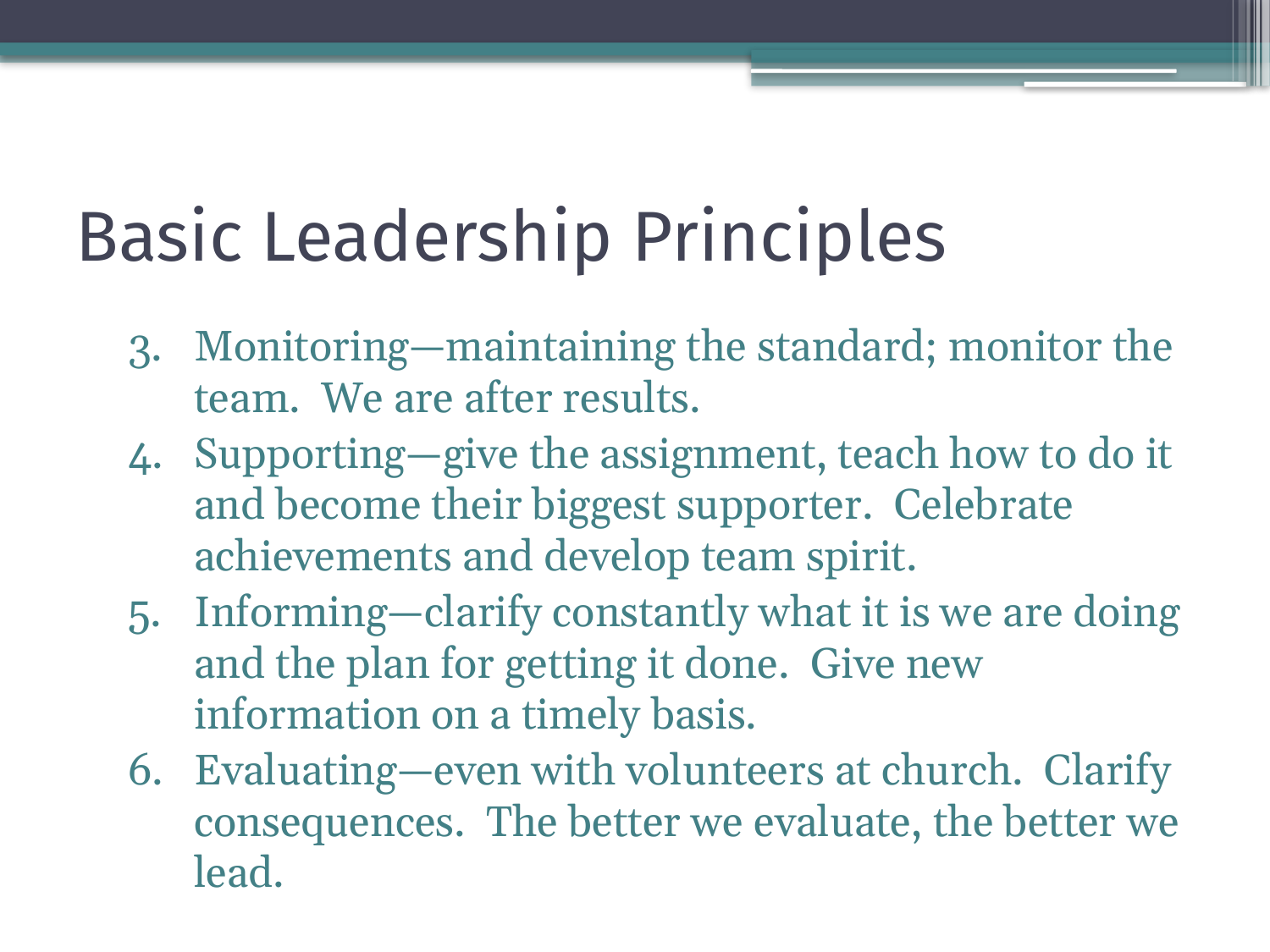

# Basic Leadership Principles
Monitoring—maintaining the standard; monitor the team.  We are after results.
Supporting—give the assignment, teach how to do it and become their biggest supporter.  Celebrate achievements and develop team spirit.
Informing—clarify constantly what it is we are doing and the plan for getting it done.  Give new information on a timely basis.
Evaluating—even with volunteers at church.  Clarify consequences.  The better we evaluate, the better we lead.